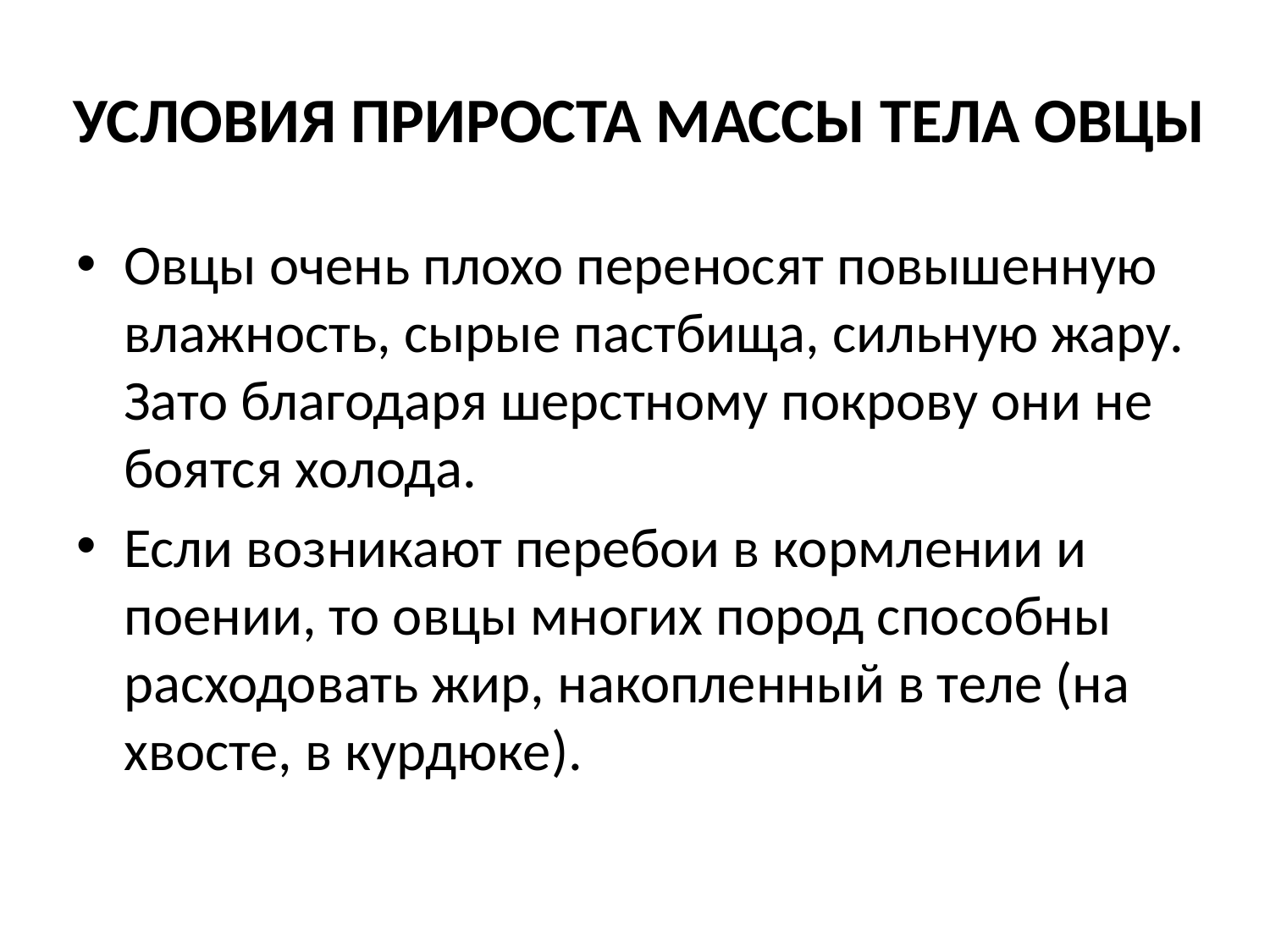

# УСЛОВИЯ ПРИРОСТА МАССЫ ТЕЛА ОВЦЫ
Овцы очень плохо переносят повышенную влажность, сырые пастбища, сильную жару. Зато благодаря шерстному покрову они не боятся холода.
Если возникают перебои в кормлении и поении, то овцы многих пород способны расходовать жир, накопленный в теле (на хвосте, в курдюке).